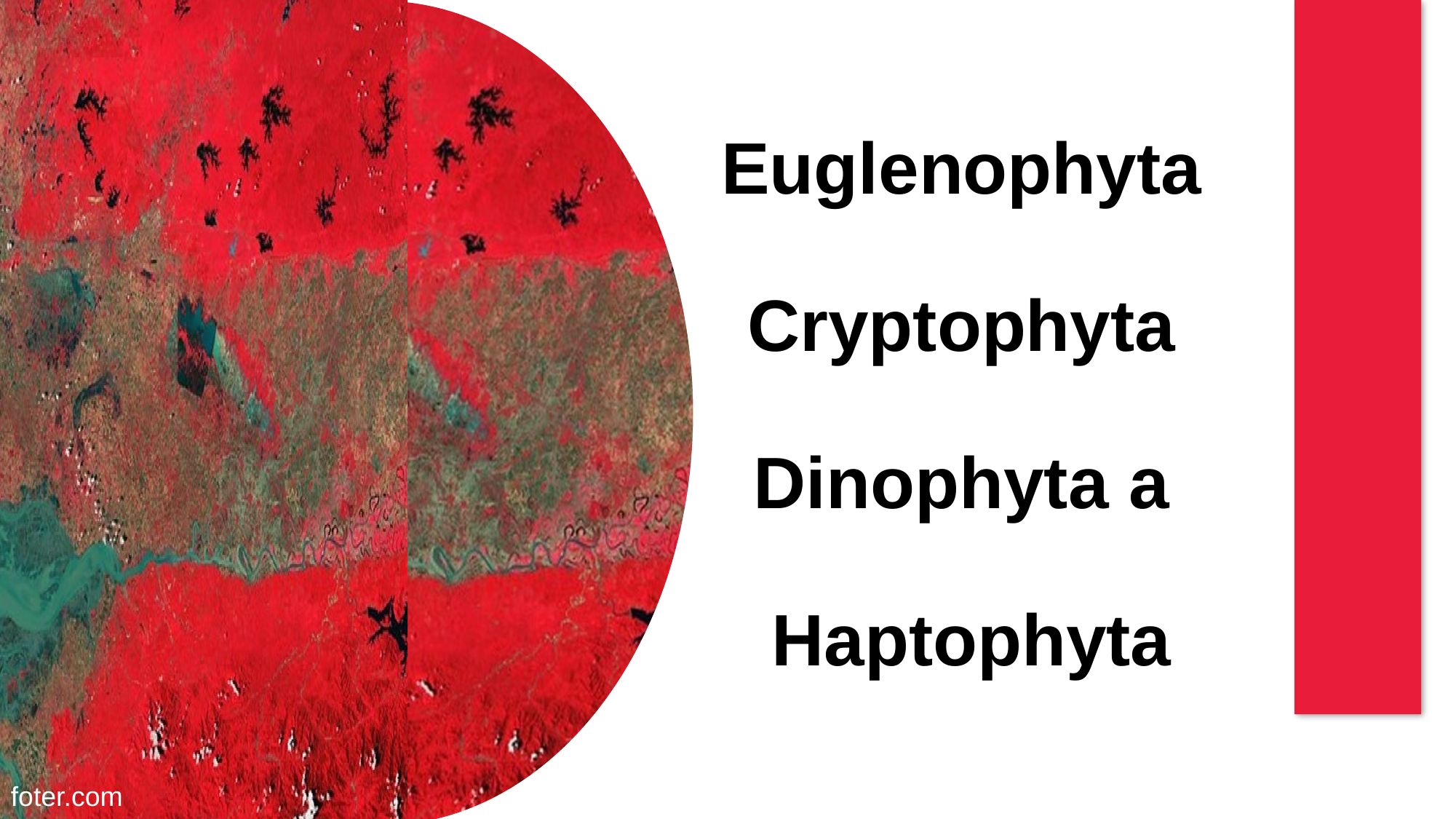

# Euglenophyta Cryptophyta Dinophyta a Haptophyta

foter.com